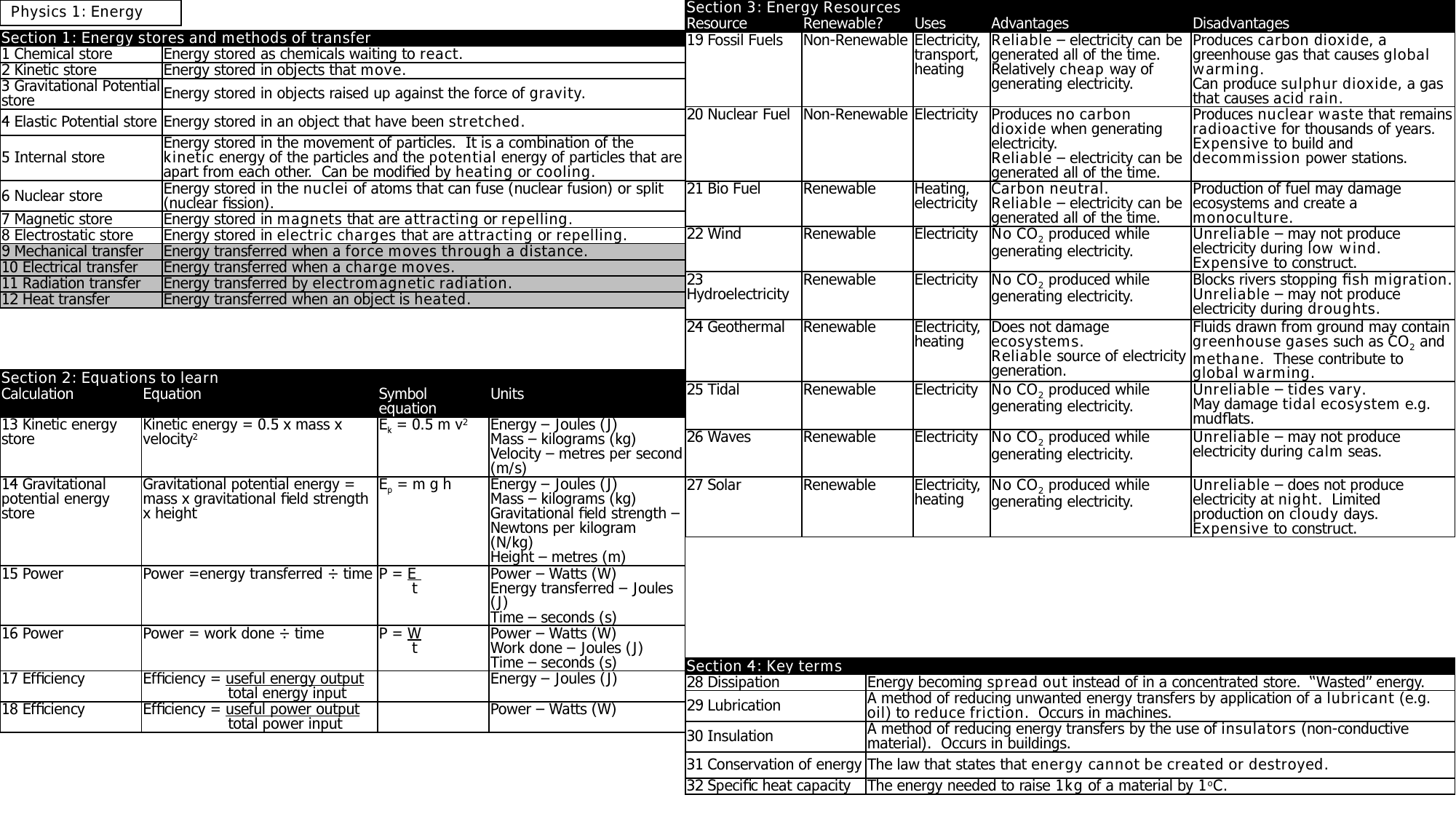

| Physics 1: Energy |
| --- |
| Section 3: Energy Resources |  |  |  |  |
| --- | --- | --- | --- | --- |
| Resource | Renewable? | Uses | Advantages | Disadvantages |
| 19 Fossil Fuels | Non-Renewable | Electricity, transport, heating | Reliable – electricity can be generated all of the time. Relatively cheap way of generating electricity. | Produces carbon dioxide, a greenhouse gas that causes global warming. Can produce sulphur dioxide, a gas that causes acid rain. |
| 20 Nuclear Fuel | Non-Renewable | Electricity | Produces no carbon dioxide when generating electricity. Reliable – electricity can be generated all of the time. | Produces nuclear waste that remains radioactive for thousands of years. Expensive to build and decommission power stations. |
| 21 Bio Fuel | Renewable | Heating, electricity | Carbon neutral. Reliable – electricity can be generated all of the time. | Production of fuel may damage ecosystems and create a monoculture. |
| 22 Wind | Renewable | Electricity | No CO2 produced while generating electricity. | Unreliable – may not produce electricity during low wind. Expensive to construct. |
| 23 Hydroelectricity | Renewable | Electricity | No CO2 produced while generating electricity. | Blocks rivers stopping fish migration. Unreliable – may not produce electricity during droughts. |
| 24 Geothermal | Renewable | Electricity, heating | Does not damage ecosystems. Reliable source of electricity generation. | Fluids drawn from ground may contain greenhouse gases such as CO2 and methane. These contribute to global warming. |
| 25 Tidal | Renewable | Electricity | No CO2 produced while generating electricity. | Unreliable – tides vary. May damage tidal ecosystem e.g. mudflats. |
| 26 Waves | Renewable | Electricity | No CO2 produced while generating electricity. | Unreliable – may not produce electricity during calm seas. |
| 27 Solar | Renewable | Electricity, heating | No CO2 produced while generating electricity. | Unreliable – does not produce electricity at night. Limited production on cloudy days. Expensive to construct. |
| Physics 1: Energy |
| --- |
| Section 1: Energy stores and methods of transfer |  |
| --- | --- |
| 1 Chemical store | Energy stored as chemicals waiting to react. |
| 2 Kinetic store | Energy stored in objects that move. |
| 3 Gravitational Potential store | Energy stored in objects raised up against the force of gravity. |
| 4 Elastic Potential store | Energy stored in an object that have been stretched. |
| 5 Internal store | Energy stored in the movement of particles. It is a combination of the kinetic energy of the particles and the potential energy of particles that are apart from each other. Can be modified by heating or cooling. |
| 6 Nuclear store | Energy stored in the nuclei of atoms that can fuse (nuclear fusion) or split (nuclear fission). |
| 7 Magnetic store | Energy stored in magnets that are attracting or repelling. |
| 8 Electrostatic store | Energy stored in electric charges that are attracting or repelling. |
| 9 Mechanical transfer | Energy transferred when a force moves through a distance. |
| 10 Electrical transfer | Energy transferred when a charge moves. |
| 11 Radiation transfer | Energy transferred by electromagnetic radiation. |
| 12 Heat transfer | Energy transferred when an object is heated. |
| Section 2: Equations to learn |  |  |  |
| --- | --- | --- | --- |
| Calculation | Equation | Symbol equation | Units |
| 13 Kinetic energy store | Kinetic energy = 0.5 x mass x velocity2 | Ek = 0.5 m v2 | Energy – Joules (J) Mass – kilograms (kg) Velocity – metres per second (m/s) |
| 14 Gravitational potential energy store | Gravitational potential energy = mass x gravitational field strength x height | Ep = m g h | Energy – Joules (J) Mass – kilograms (kg) Gravitational field strength – Newtons per kilogram (N/kg) Height – metres (m) |
| 15 Power | Power =energy transferred ÷ time | P = E t | Power – Watts (W) Energy transferred – Joules (J) Time – seconds (s) |
| 16 Power | Power = work done ÷ time | P = W t | Power – Watts (W) Work done – Joules (J) Time – seconds (s) |
| 17 Efficiency | Efficiency = useful energy output total energy input |  | Energy – Joules (J) |
| 18 Efficiency | Efficiency = useful power output total power input |  | Power – Watts (W) |
| Section 4: Key terms |  |
| --- | --- |
| 28 Dissipation | Energy becoming spread out instead of in a concentrated store. “Wasted” energy. |
| 29 Lubrication | A method of reducing unwanted energy transfers by application of a lubricant (e.g. oil) to reduce friction. Occurs in machines. |
| 30 Insulation | A method of reducing energy transfers by the use of insulators (non-conductive material). Occurs in buildings. |
| 31 Conservation of energy | The law that states that energy cannot be created or destroyed. |
| 32 Specific heat capacity | The energy needed to raise 1kg of a material by 1oC. |